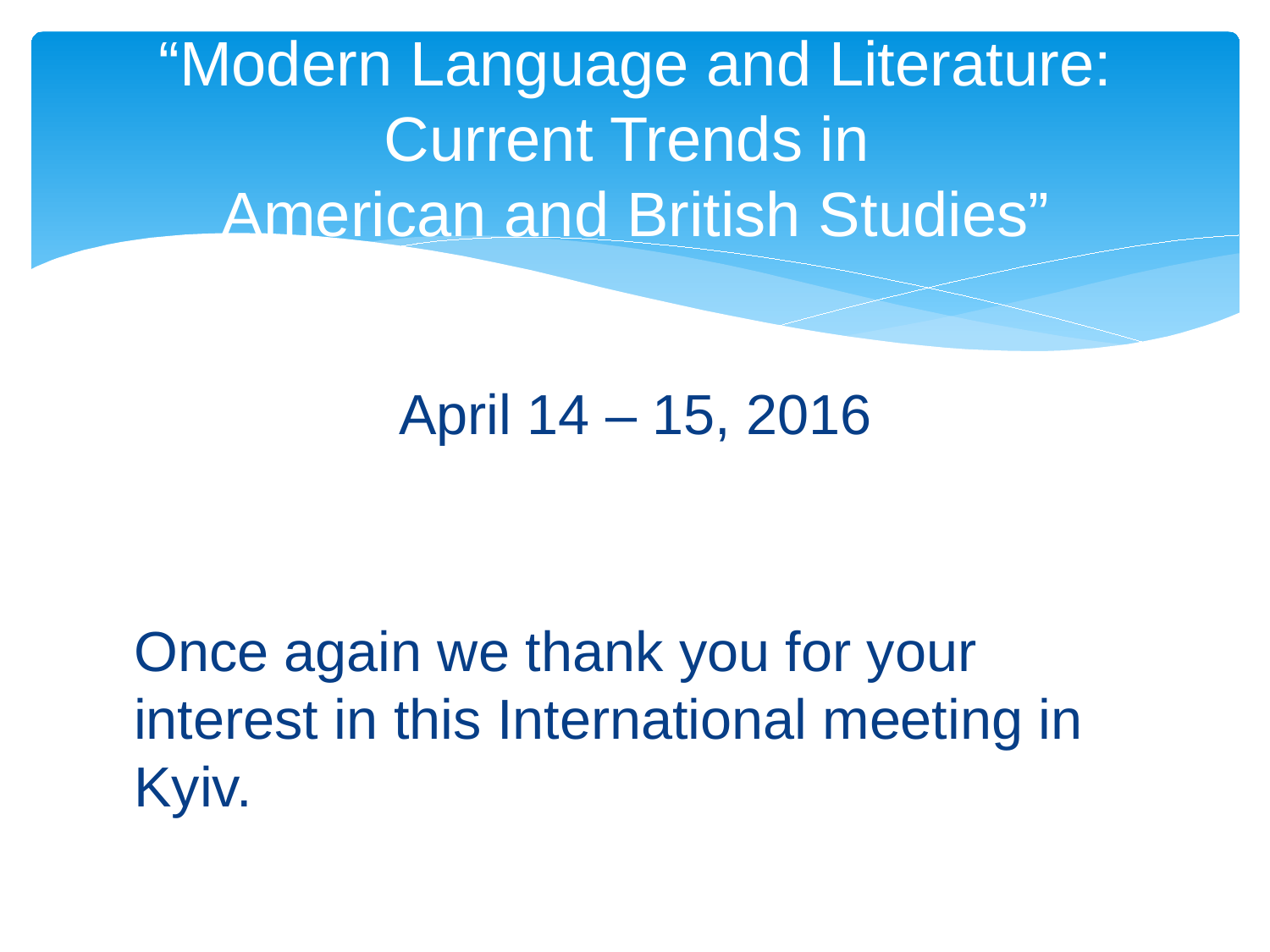

# “Modern Language and Literature: Current Trends in American and British Studies”
April 14 – 15, 2016

Once again we thank you for your interest in this International meeting in Kyiv.